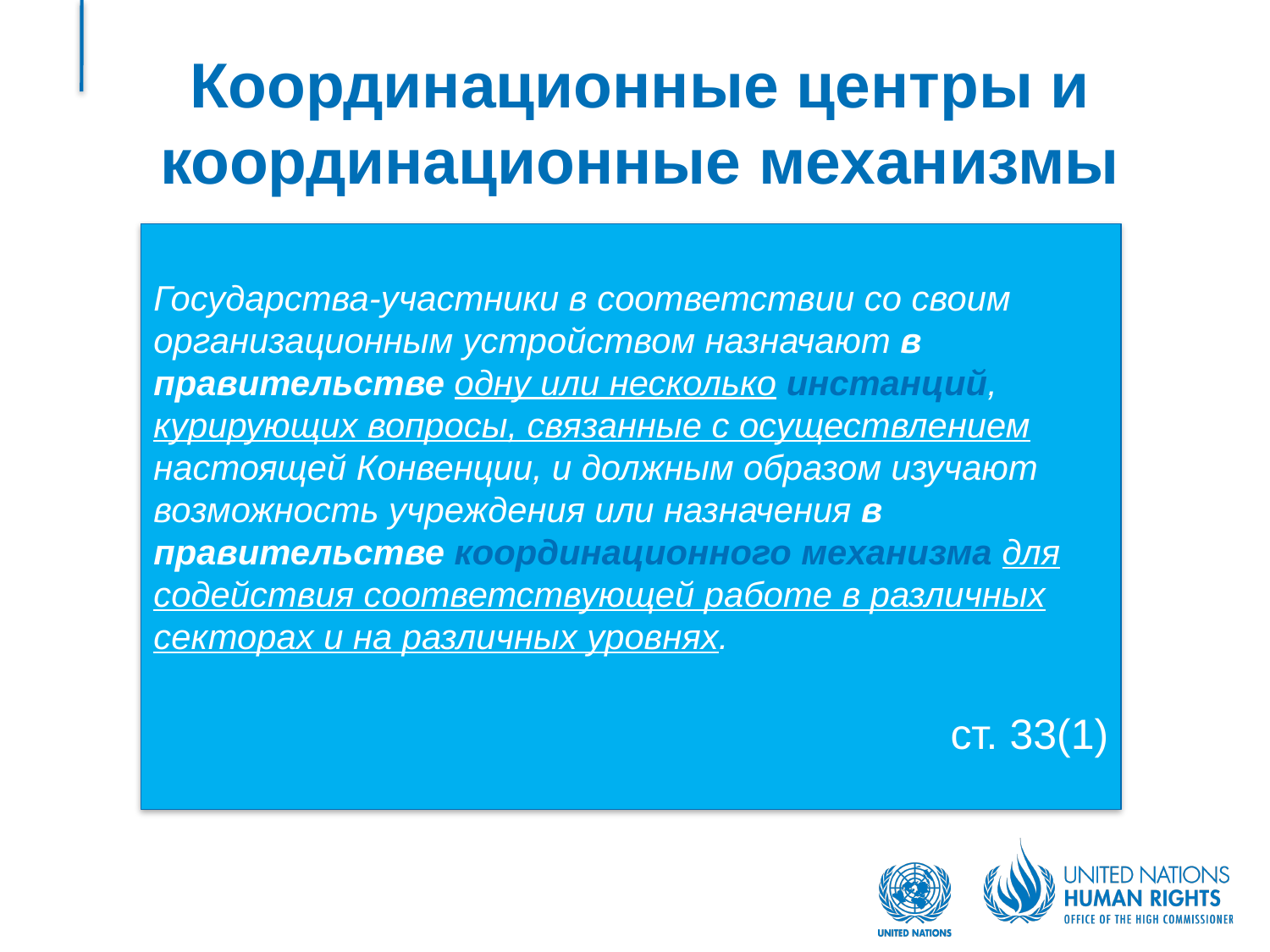

# Координационные центры и координационные механизмы
Государства-участники в соответствии со своим организационным устройством назначают в правительстве одну или несколько инстанций, курирующих вопросы, связанные с осуществлением настоящей Конвенции, и должным образом изучают возможность учреждения или назначения в правительстве координационного механизма для содействия соответствующей работе в различных секторах и на различных уровнях.

ст. 33(1)